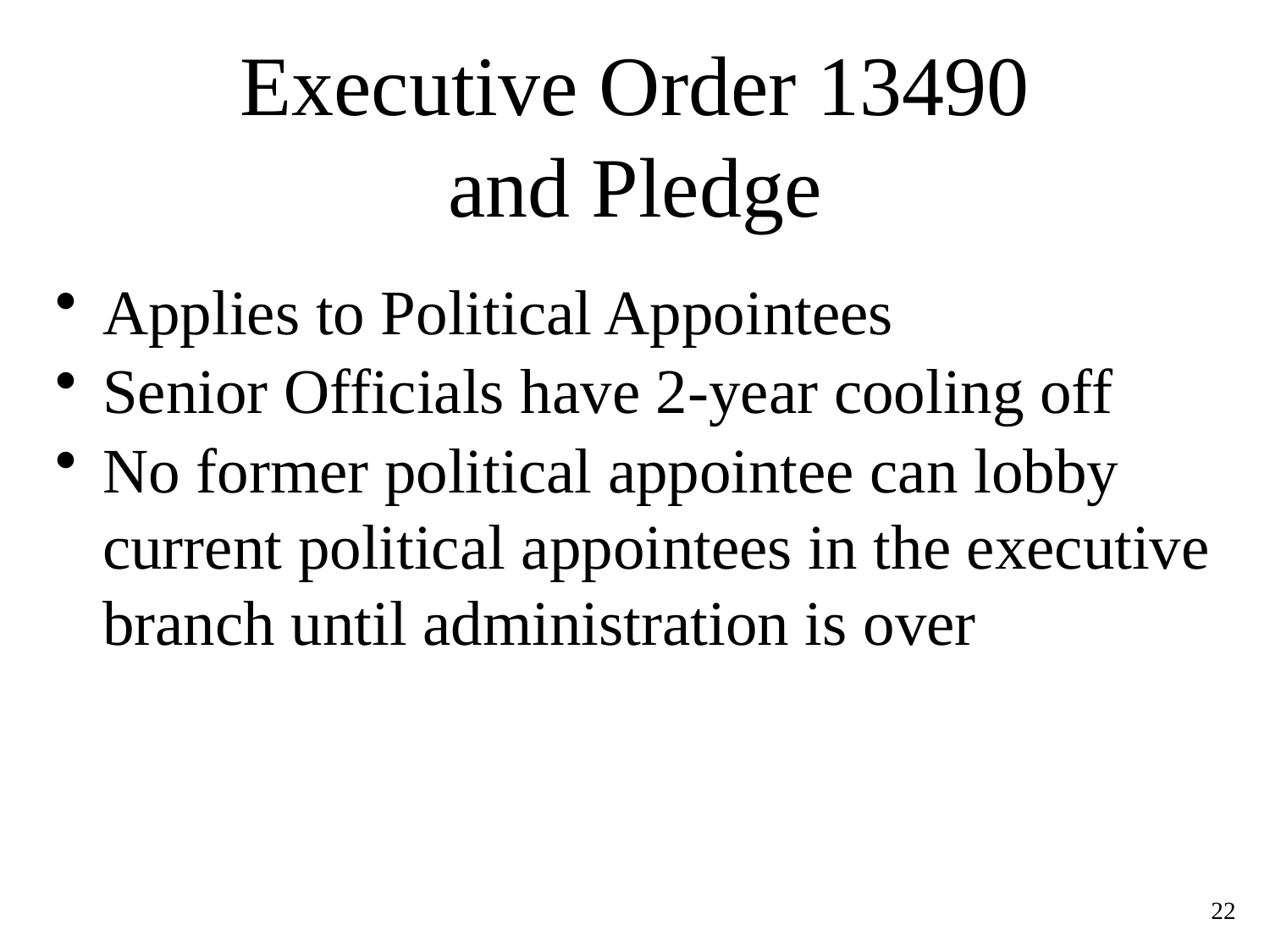

# Executive Order 13490 and Pledge
Applies to Political Appointees
Senior Officials have 2-year cooling off
No former political appointee can lobby current political appointees in the executive branch until administration is over
22